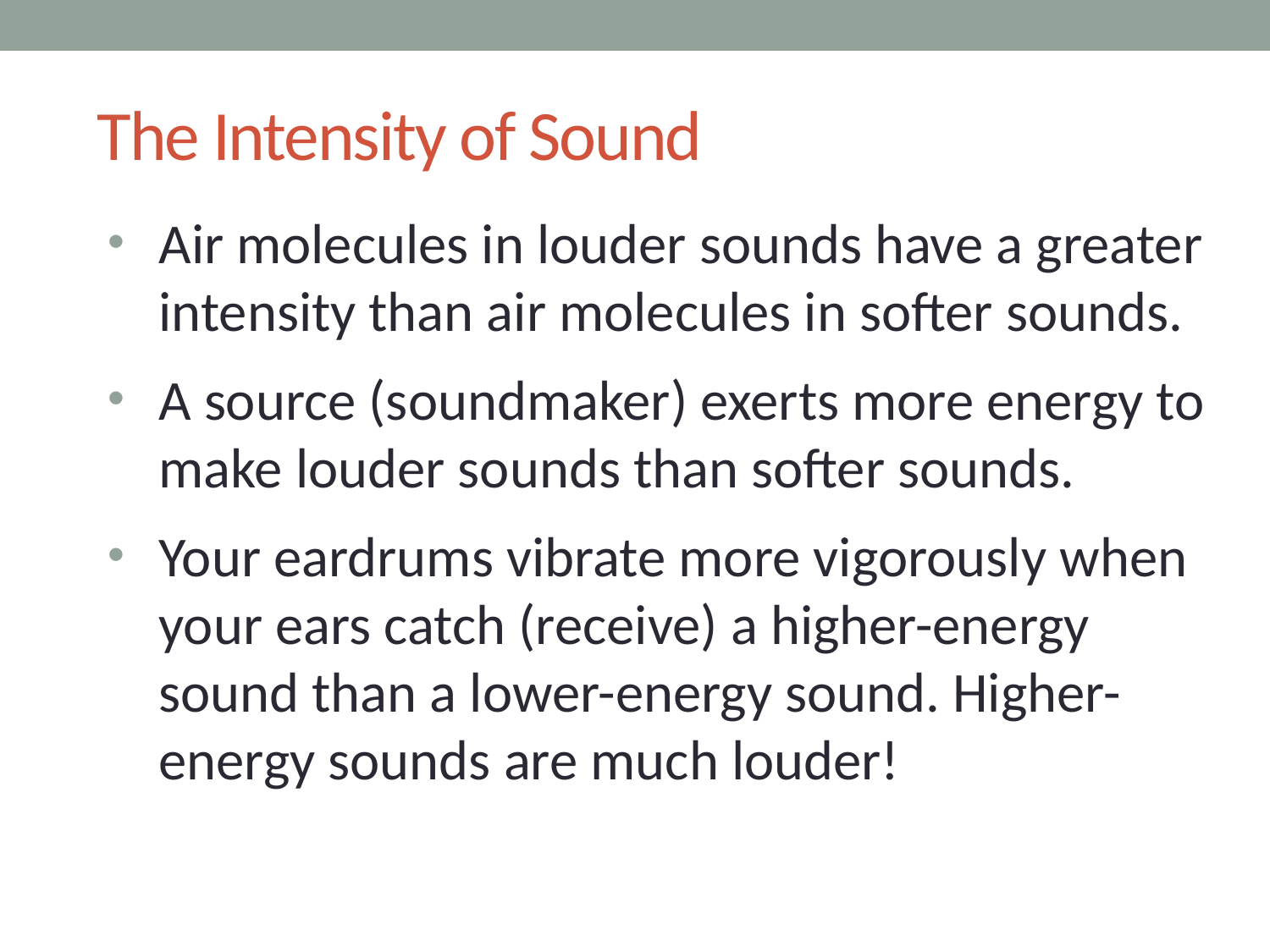

# The Intensity of Sound
Air molecules in louder sounds have a greater intensity than air molecules in softer sounds.
A source (soundmaker) exerts more energy to make louder sounds than softer sounds.
Your eardrums vibrate more vigorously when your ears catch (receive) a higher-energy sound than a lower-energy sound. Higher-energy sounds are much louder!